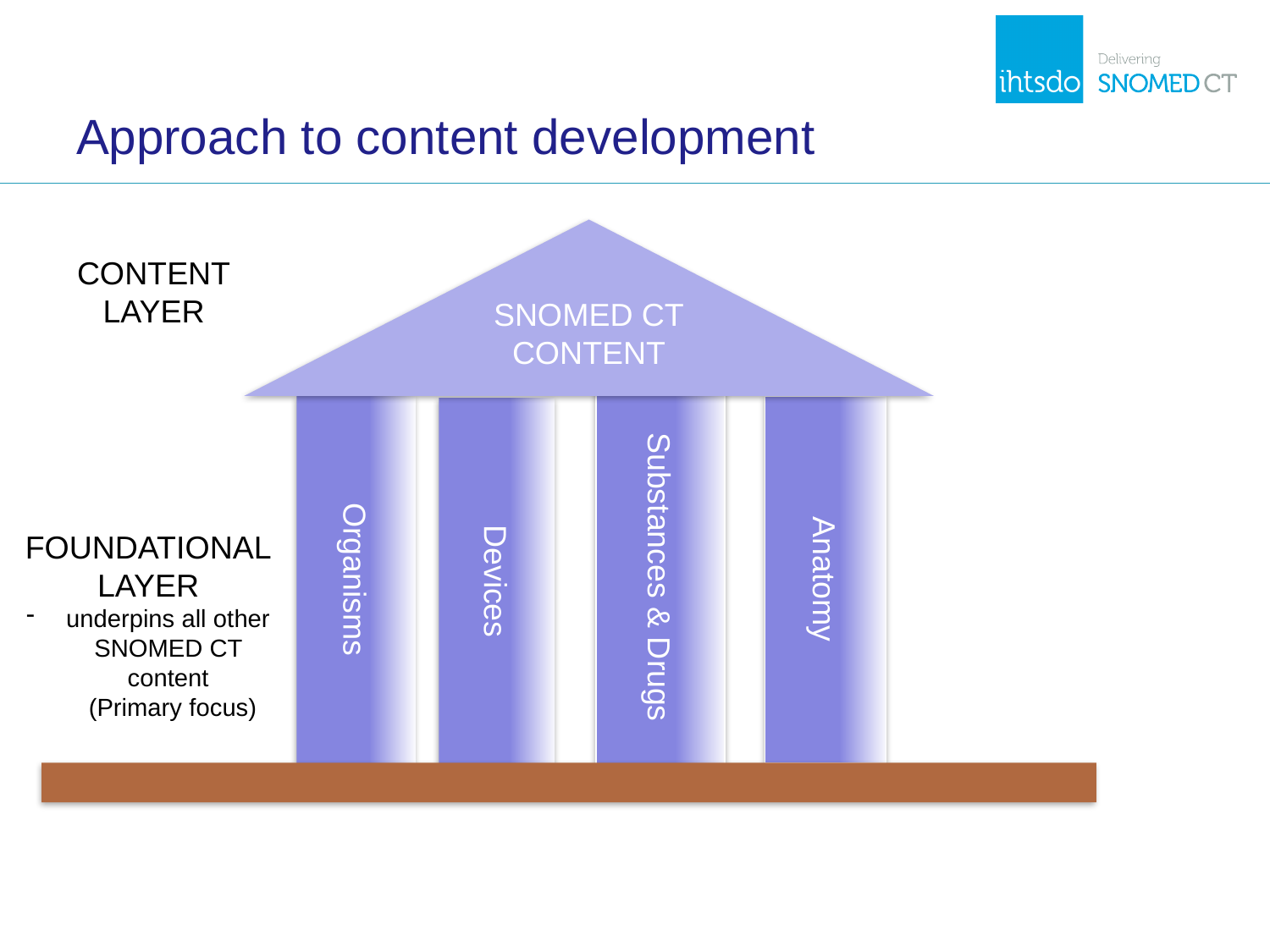

# Approach to content development
SNOMED CT
CONTENT

CONTENT
LAYER
Substances & Drugs
Anatomy
Organisms
FOUNDATIONAL
LAYER
underpins all other SNOMED CT content
       (Primary focus)
Devices